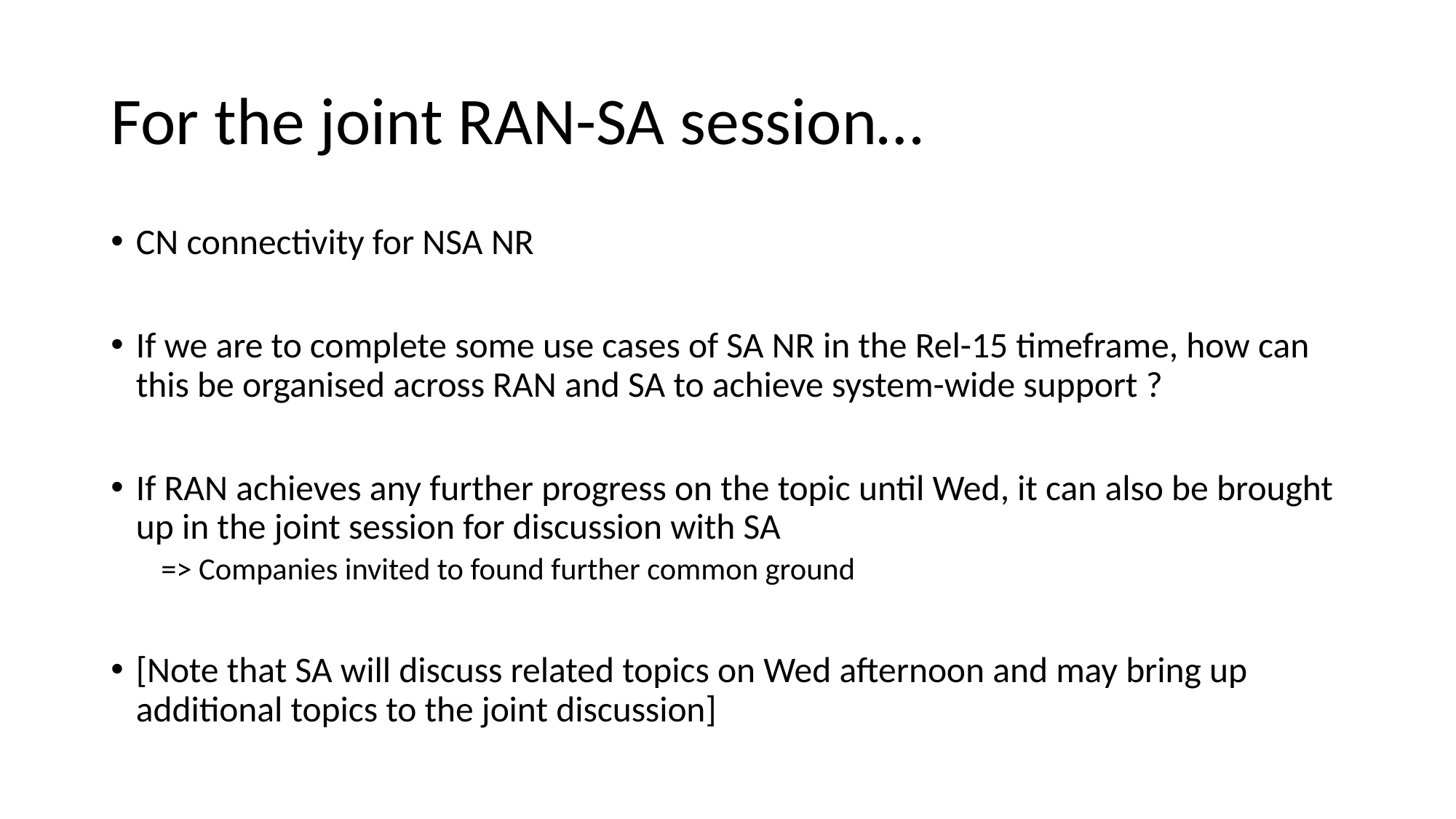

# For the joint RAN-SA session…
CN connectivity for NSA NR

If we are to complete some use cases of SA NR in the Rel-15 timeframe, how can this be organised across RAN and SA to achieve system-wide support ?

If RAN achieves any further progress on the topic until Wed, it can also be brought up in the joint session for discussion with SA
=> Companies invited to found further common ground

[Note that SA will discuss related topics on Wed afternoon and may bring up additional topics to the joint discussion]